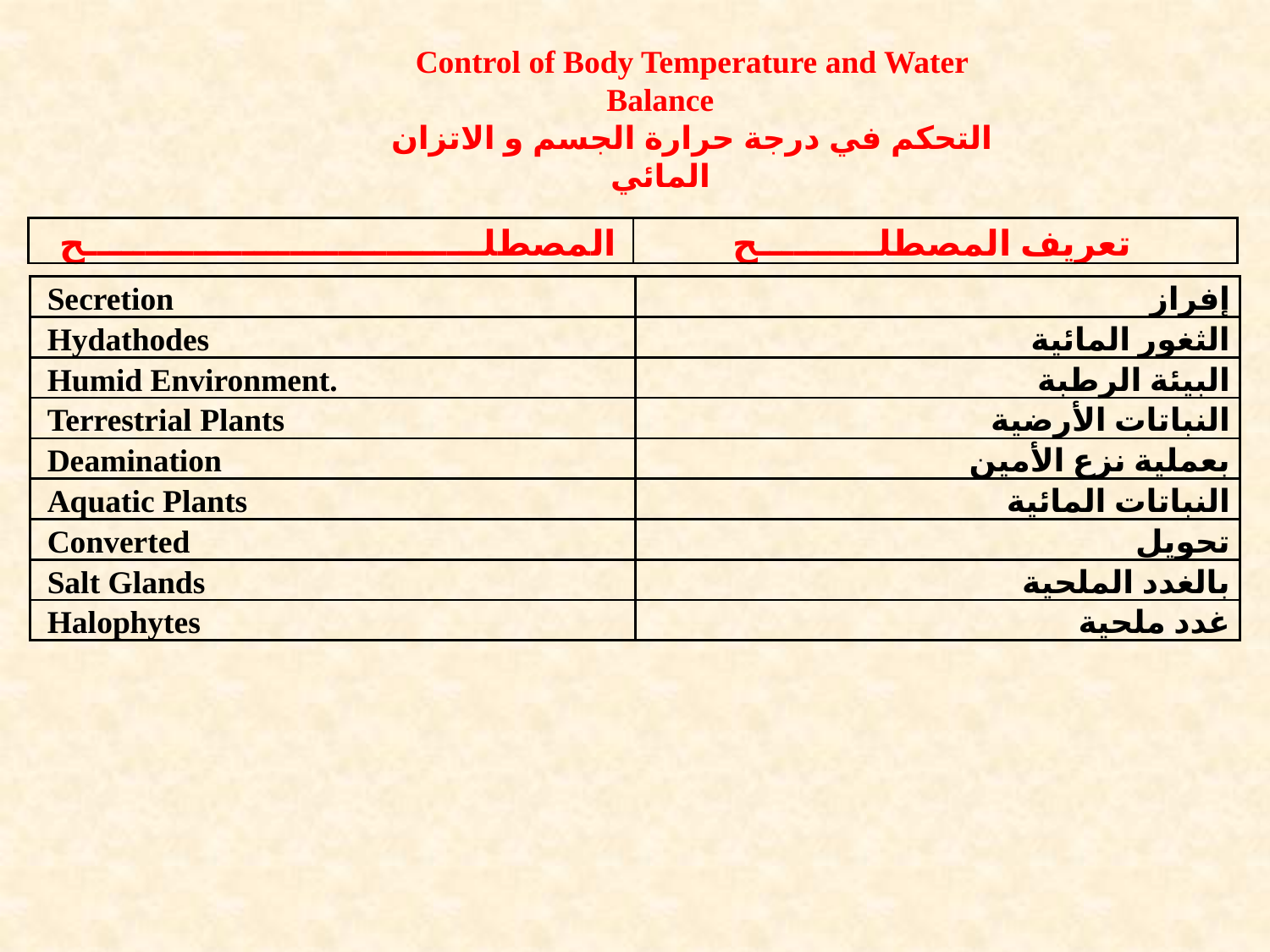

Control of Body Temperature and Water Balance
التحكم في درجة حرارة الجسم و الاتزان المائي
| المصطلـــــــــــــــــــــــــــــــــح | تعريف المصطلــــــــــح |
| --- | --- |
| Secretion | إفراز |
| --- | --- |
| Hydathodes | الثغور المائية |
| Humid Environment. | البيئة الرطبة |
| Terrestrial Plants | النباتات الأرضية |
| Deamination | بعملية نزع الأمين |
| Aquatic Plants | النباتات المائية |
| Converted | تحويل |
| Salt Glands | بالغدد الملحية |
| Halophytes | غدد ملحية |